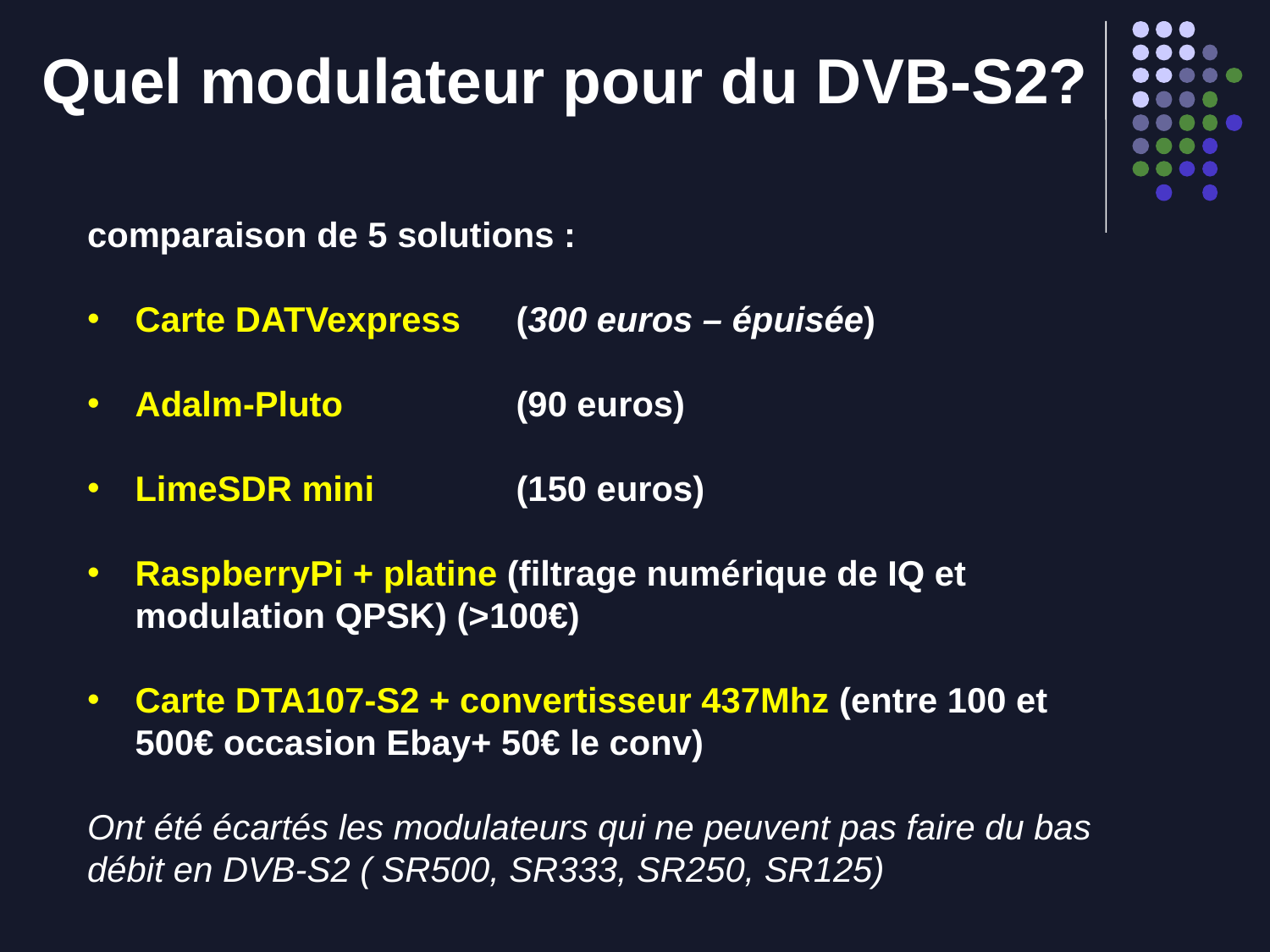

Quel modulateur pour du DVB-S2?
comparaison de 5 solutions :

Carte DATVexpress 	(300 euros – épuisée)

Adalm-Pluto 		(90 euros)

LimeSDR mini		(150 euros)

RaspberryPi + platine (filtrage numérique de IQ et modulation QPSK) (>100€)

Carte DTA107-S2 + convertisseur 437Mhz (entre 100 et 500€ occasion Ebay+ 50€ le conv)

Ont été écartés les modulateurs qui ne peuvent pas faire du bas débit en DVB-S2 ( SR500, SR333, SR250, SR125)